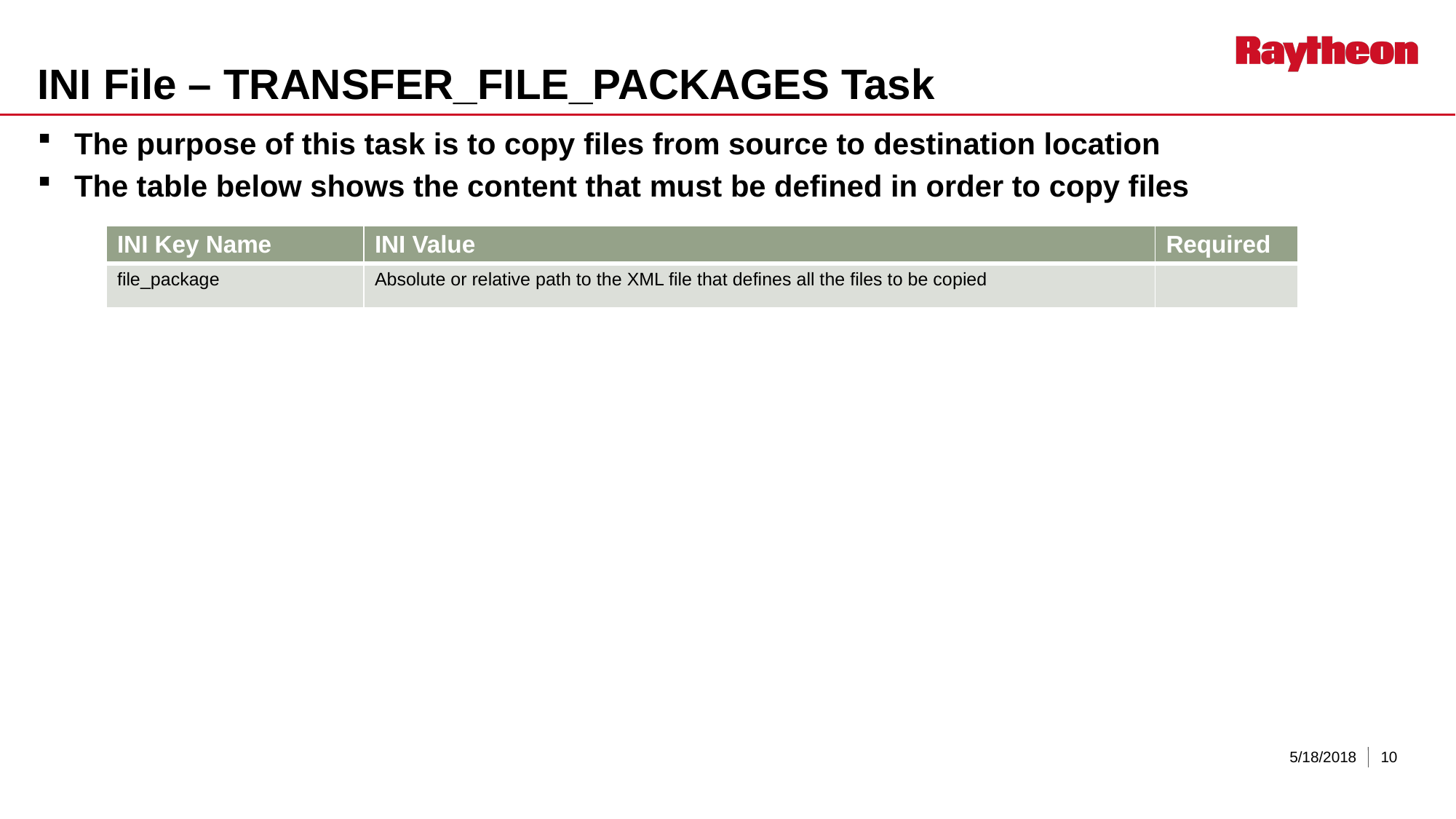

# INI File – TRANSFER_FILE_PACKAGES Task
The purpose of this task is to copy files from source to destination location
The table below shows the content that must be defined in order to copy files
| INI Key Name | INI Value | Required |
| --- | --- | --- |
| file\_package | Absolute or relative path to the XML file that defines all the files to be copied |  |
5/18/2018
10